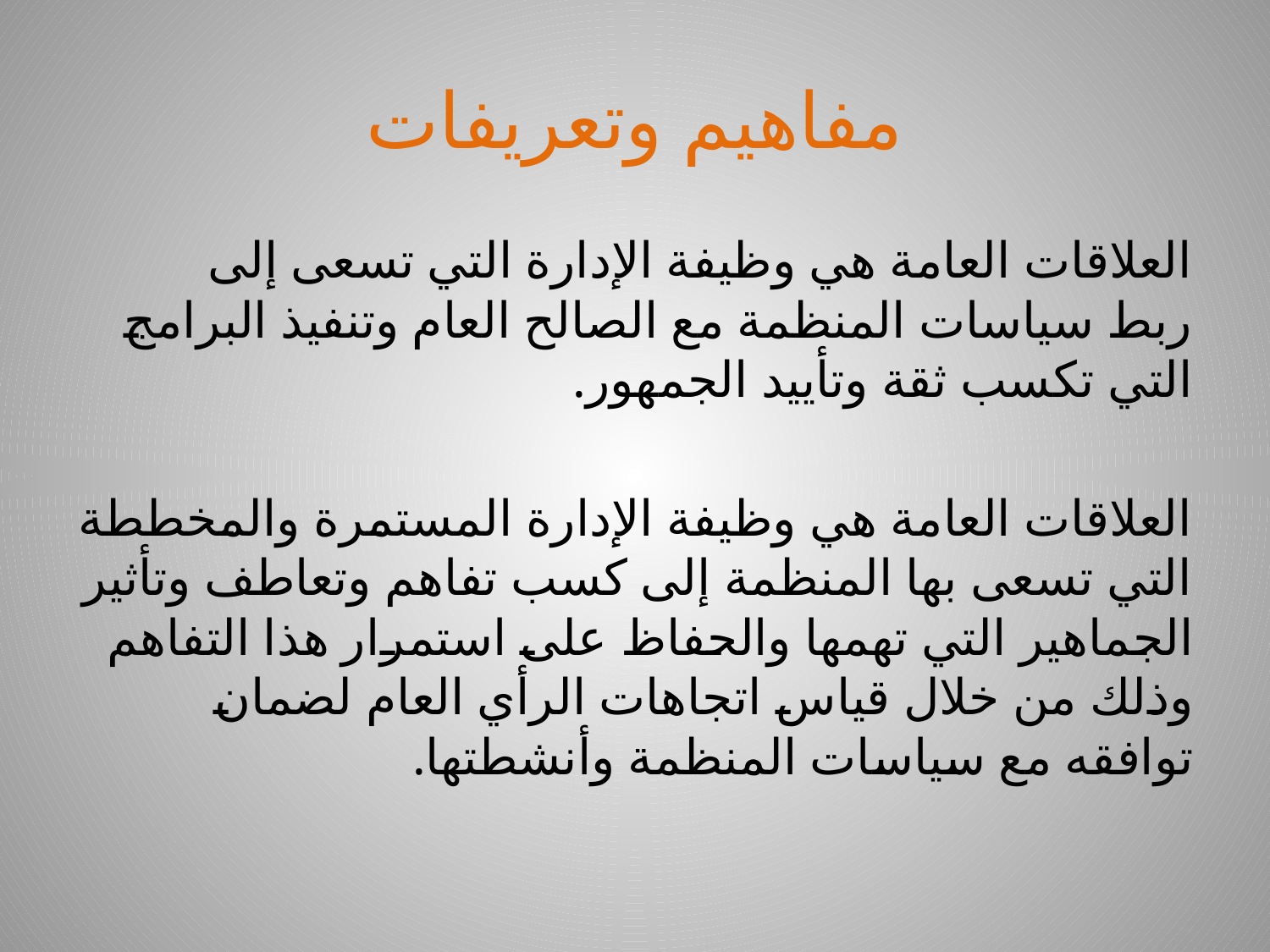

# مفاهيم وتعريفات
العلاقات العامة هي وظيفة الإدارة التي تسعى إلى ربط سياسات المنظمة مع الصالح العام وتنفيذ البرامج التي تكسب ثقة وتأييد الجمهور.

العلاقات العامة هي وظيفة الإدارة المستمرة والمخططة التي تسعى بها المنظمة إلى كسب تفاهم وتعاطف وتأثير الجماهير التي تهمها والحفاظ على استمرار هذا التفاهم وذلك من خلال قياس اتجاهات الرأي العام لضمان توافقه مع سياسات المنظمة وأنشطتها.